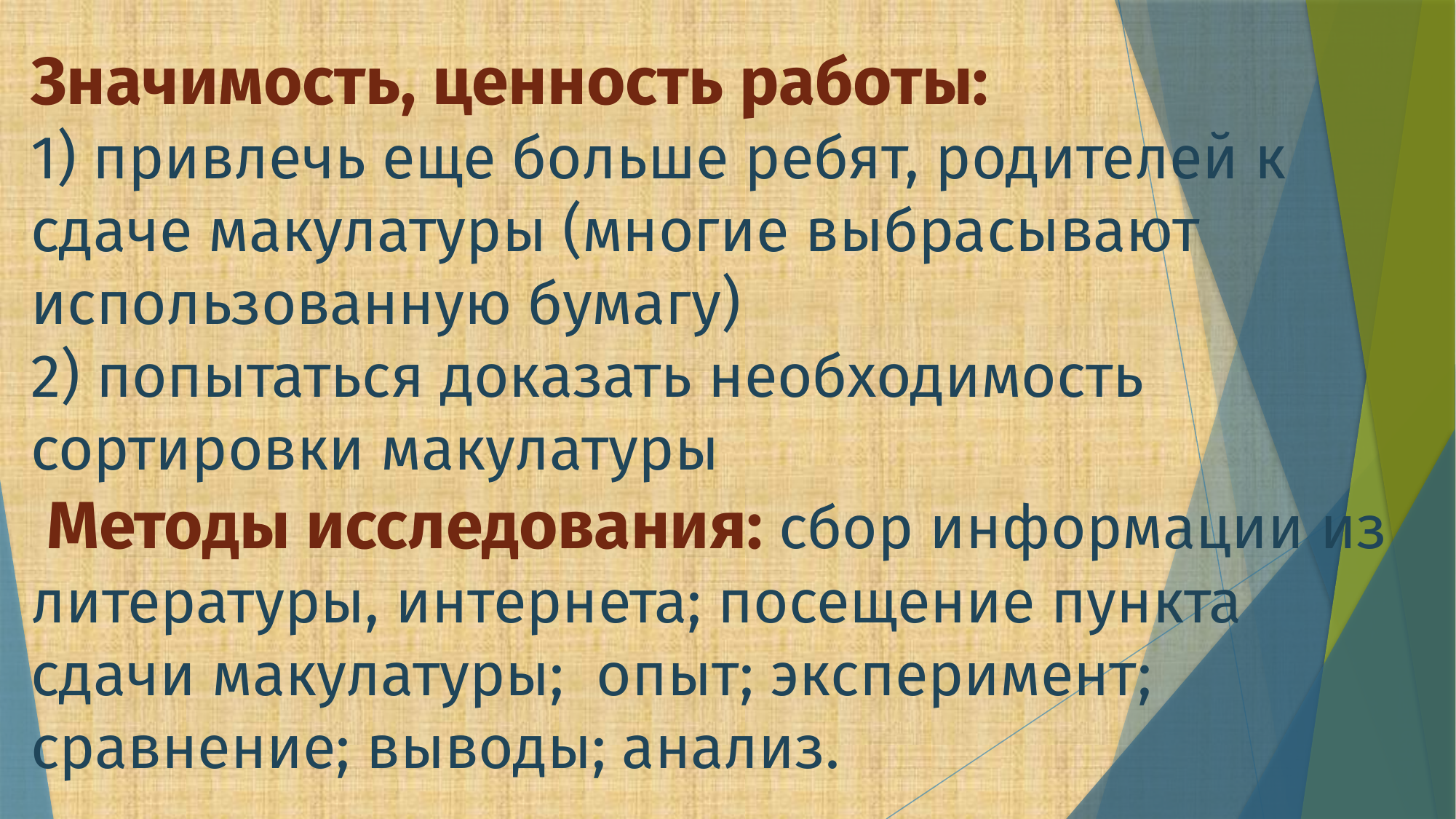

Значимость, ценность работы:
1) привлечь еще больше ребят, родителей к сдаче макулатуры (многие выбрасывают использованную бумагу)
2) попытаться доказать необходимость сортировки макулатуры
 Методы исследования: сбор информации из литературы, интернета; посещение пункта сдачи макулатуры;  опыт; эксперимент; сравнение; выводы; анализ.